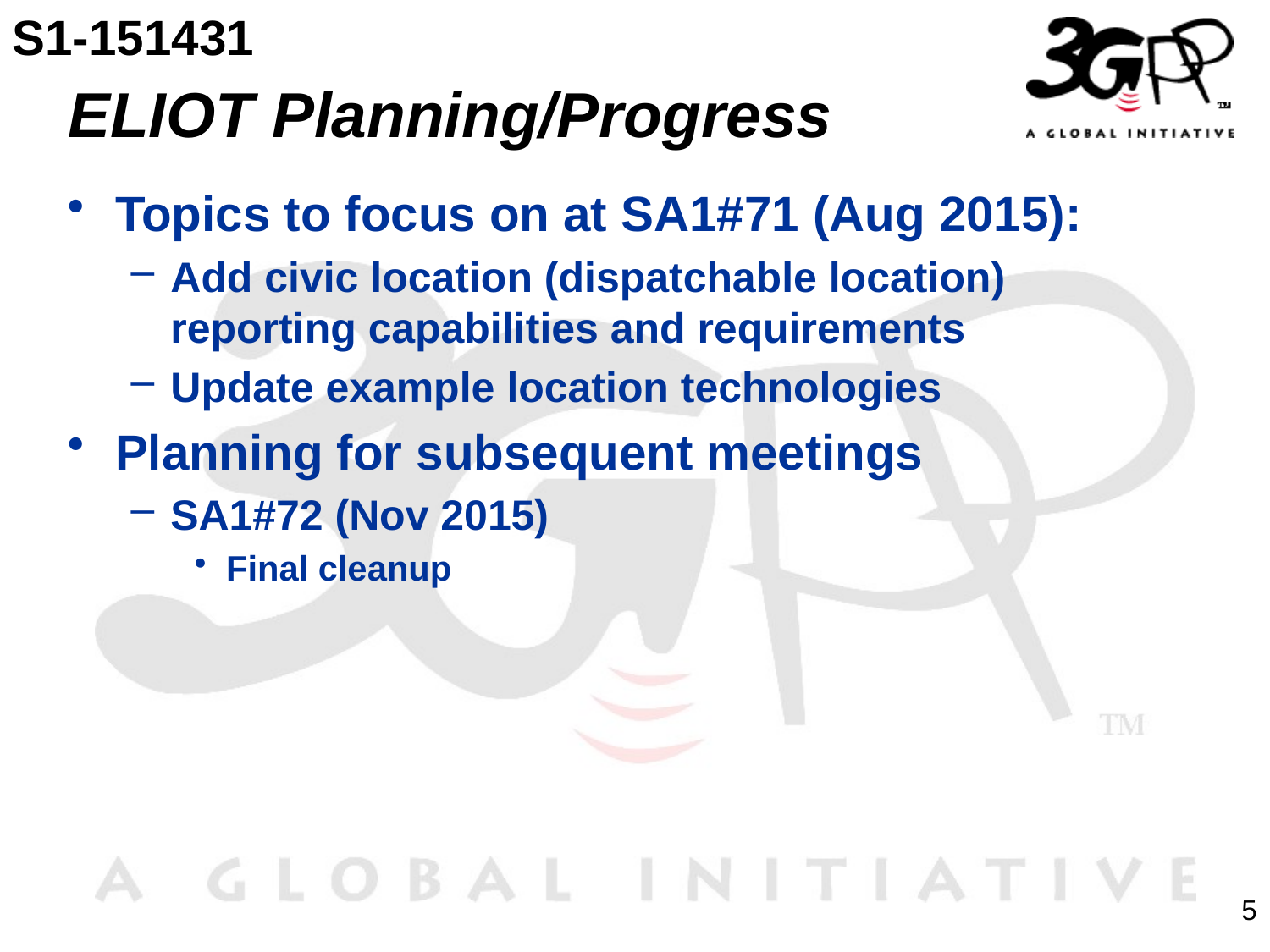

S1-151431
# ELIOT Planning/Progress
Topics to focus on at SA1#71 (Aug 2015):
Add civic location (dispatchable location) reporting capabilities and requirements
Update example location technologies
Planning for subsequent meetings
SA1#72 (Nov 2015)
Final cleanup
5